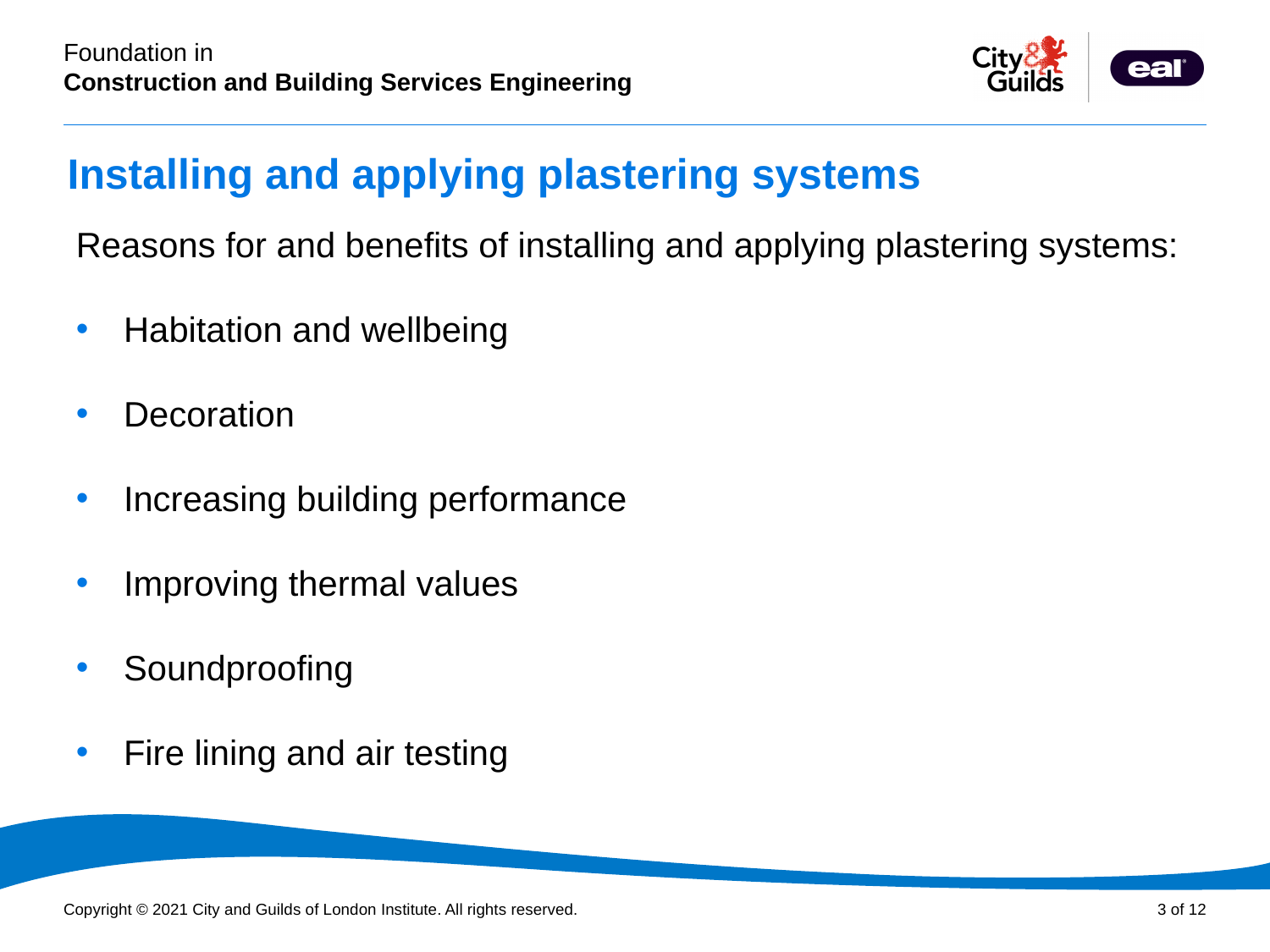

Installing and applying plastering systems
Reasons for and benefits of installing and applying plastering systems:

Habitation and wellbeing

Decoration

Increasing building performance

Improving thermal values

Soundproofing

Fire lining and air testing